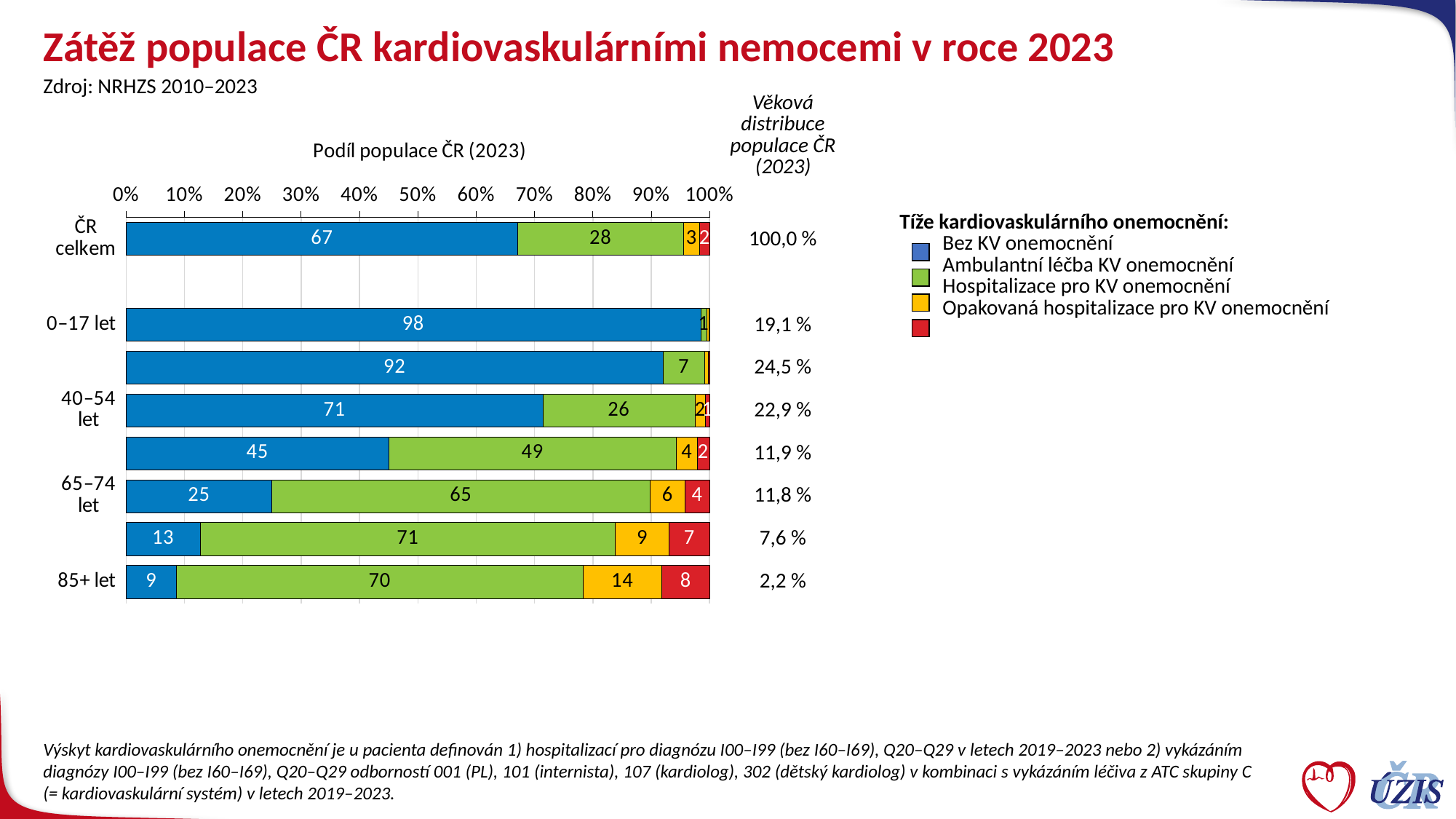

# Zátěž populace ČR kardiovaskulárními nemocemi v roce 2023
| Věková distribuce populace ČR (2023) |
| --- |
| 100,0 % |
|  |
| 19,1 % |
| 24,5 % |
| 22,9 % |
| 11,9 % |
| 11,8 % |
| 7,6 % |
| 2,2 % |
Zdroj: NRHZS 2010–2023

### Chart: Podíl populace ČR (2023)

| Category | Stupeň 1 | Stupeň 2 | Stupeň 3 | Stupeň 4 |
|---|---|---|---|---|
| ČR celkem | 67.15691456801636 | 28.352479503881106 | 2.8278420686199173 | 1.6627638594826057 |
|  | None | None | None | None |
| 0–17 let | 98.48921739045755 | 1.0070747941590343 | 0.43524834815972574 | 0.06845946722369106 |
| 18–39 let | 92.05400647419889 | 7.0678881478509075 | 0.7332827856258083 | 0.1448225923244026 |
| 40–54 let | 71.47312250225231 | 26.014914854184827 | 1.8274566732847737 | 0.6845059702780942 |
| 55–64 let | 45.03523822918132 | 49.25046489459785 | 3.6088322160236275 | 2.105464660197209 |
| 65–74 let | 24.99913352805321 | 64.78736778425794 | 6.007486317620259 | 4.206012370068593 |
| 75–84 let | 12.760991280849948 | 71.05572674164293 | 9.255227115876242 | 6.928054861630879 |
| 85+ let | 8.669544627047022 | 69.63254168688289 | 13.543416147265317 | 8.154497538804776 |
| Tíže kardiovaskulárního onemocnění: |
| --- |
| Bez KV onemocnění |
| Ambulantní léčba KV onemocnění |
| Hospitalizace pro KV onemocnění |
| Opakovaná hospitalizace pro KV onemocnění |

Výskyt kardiovaskulárního onemocnění je u pacienta definován 1) hospitalizací pro diagnózu I00–I99 (bez I60–I69), Q20–Q29 v letech 2019–2023 nebo 2) vykázáním diagnózy I00–I99 (bez I60–I69), Q20–Q29 odborností 001 (PL), 101 (internista), 107 (kardiolog), 302 (dětský kardiolog) v kombinaci s vykázáním léčiva z ATC skupiny C (= kardiovaskulární systém) v letech 2019–2023.